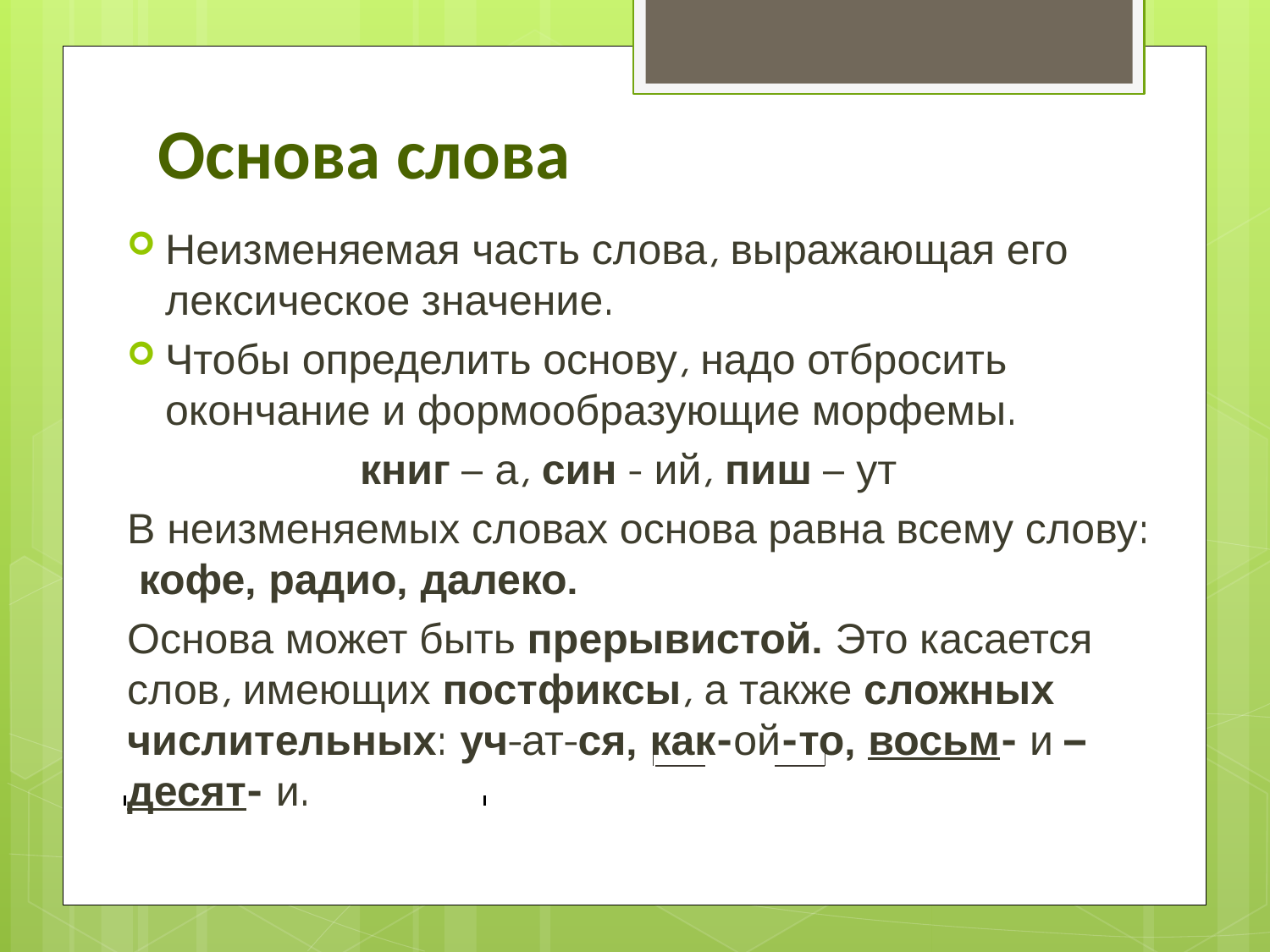

# Основа слова
Неизменяемая часть слова, выражающая его лексическое значение.
Чтобы определить основу, надо отбросить окончание и формообразующие морфемы.
                    книг – а, син - ий, пиш – ут
В неизменяемых словах основа равна всему слову:  кофе, радио, далеко.
Основа может быть прерывистой. Это касается слов, имеющих постфиксы, а также сложных числительных: уч-ат-ся, как-ой-то, восьм- и – десят- и.